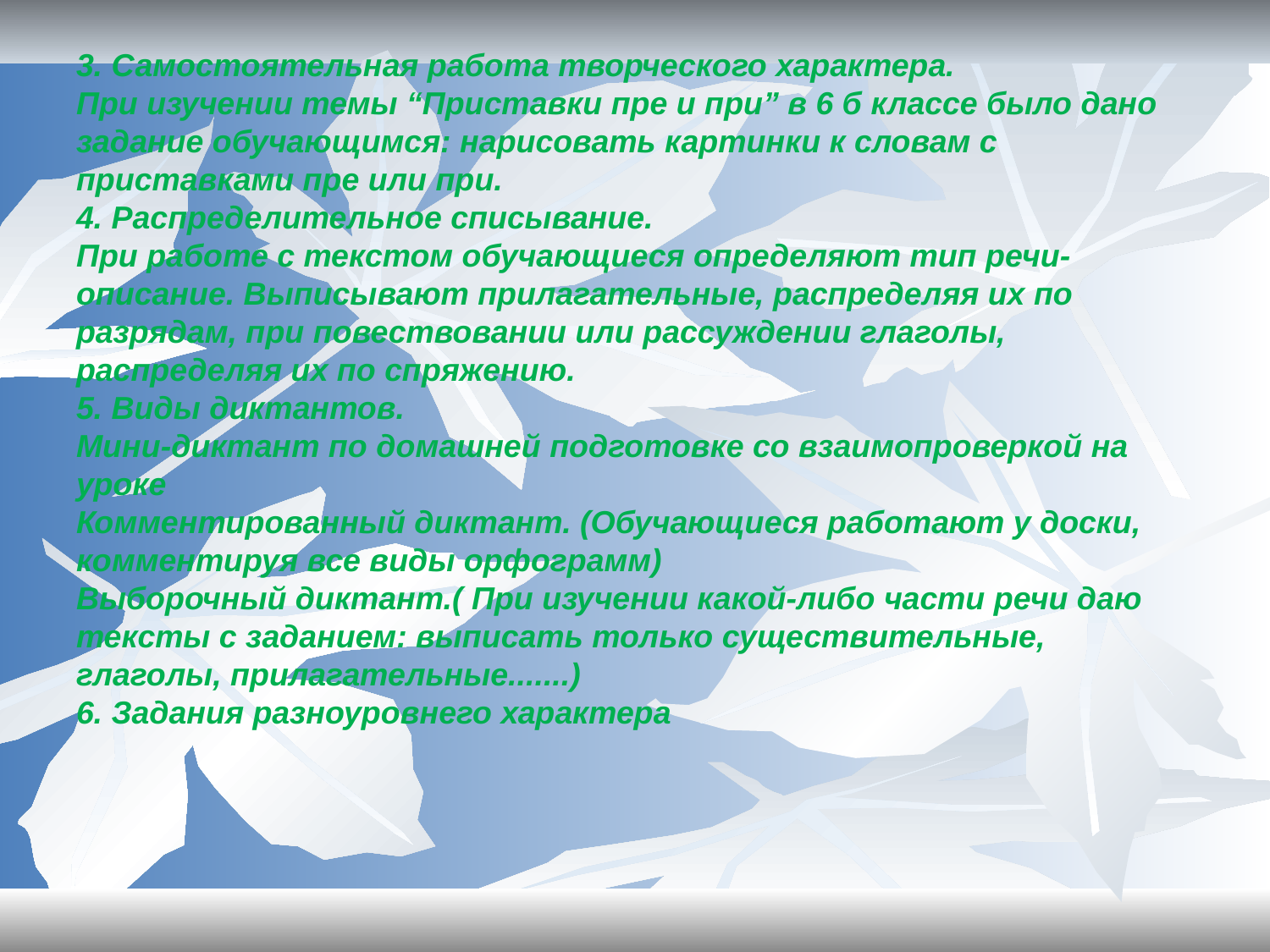

3. Самостоятельная работа творческого характера.
При изучении темы “Приставки пре и при” в 6 б классе было дано задание обучающимся: нарисовать картинки к словам с приставками пре или при.
4. Распределительное списывание.
При работе с текстом обучающиеся определяют тип речи- описание. Выписывают прилагательные, распределяя их по разрядам, при повествовании или рассуждении глаголы, распределяя их по спряжению.
5. Виды диктантов.
Мини-диктант по домашней подготовке со взаимопроверкой на уроке
Комментированный диктант. (Обучающиеся работают у доски, комментируя все виды орфограмм)
Выборочный диктант.( При изучении какой-либо части речи даю тексты с заданием: выписать только существительные, глаголы, прилагательные.......)
6. Задания разноуровнего характера